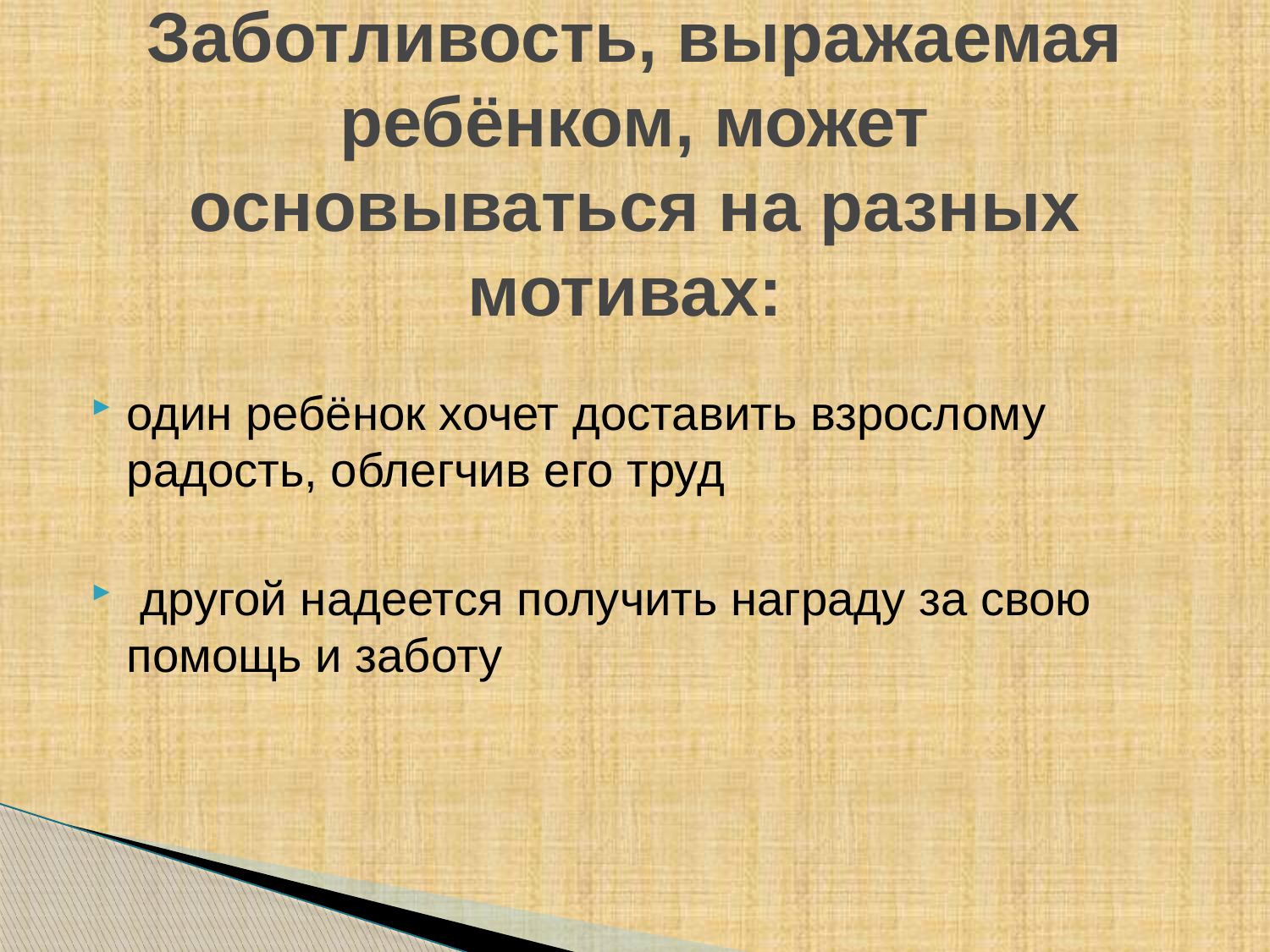

# Заботливость, выражаемая ребёнком, может основываться на разных мотивах:
один ребёнок хочет доставить взрослому радость, облегчив его труд

 другой надеется получить награду за свою помощь и заботу